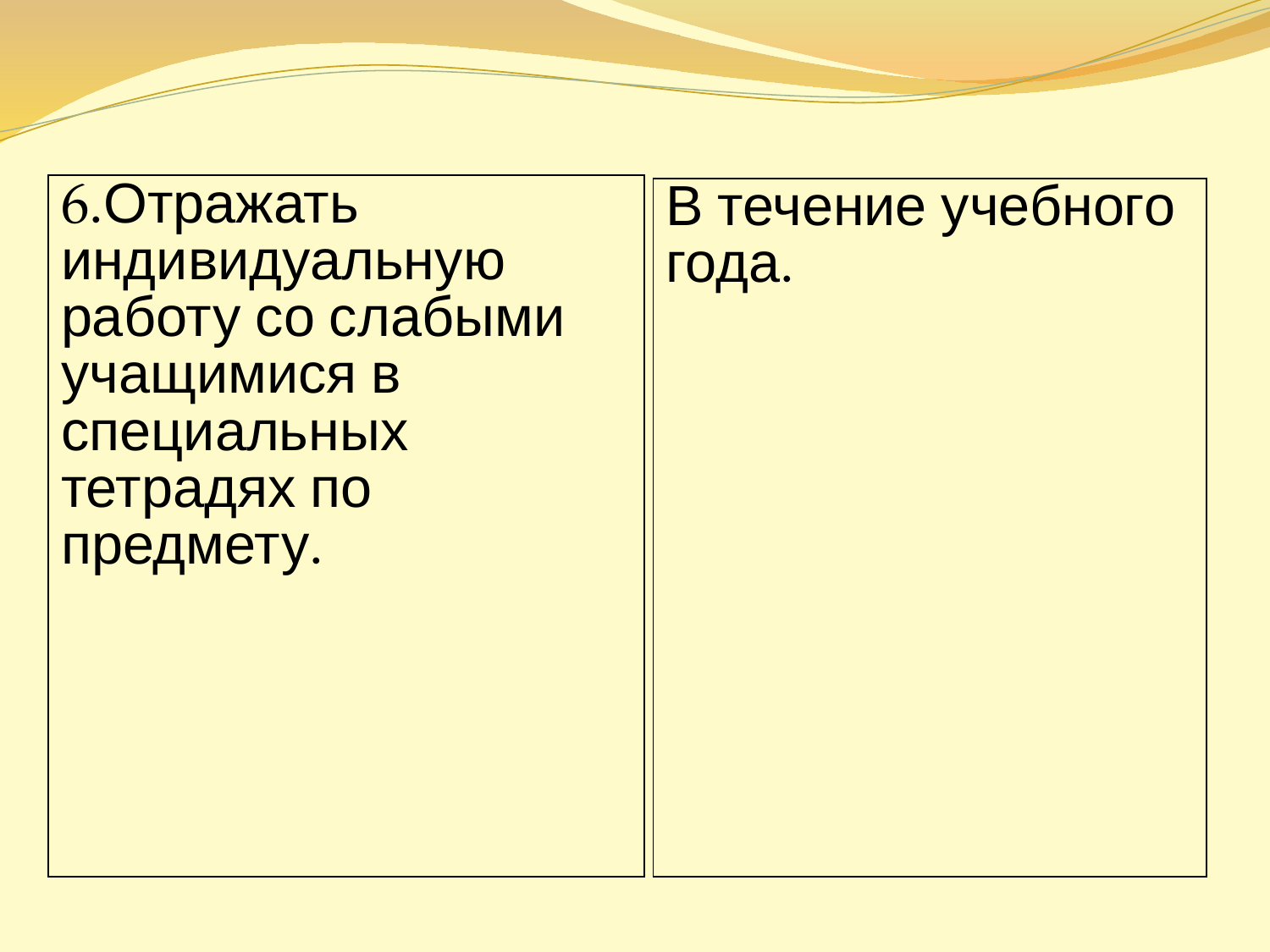

| 6.Отражать индивидуальную работу со слабыми учащимися в специальных тетрадях по предмету. |
| --- |
| В течение учебного года. |
| --- |